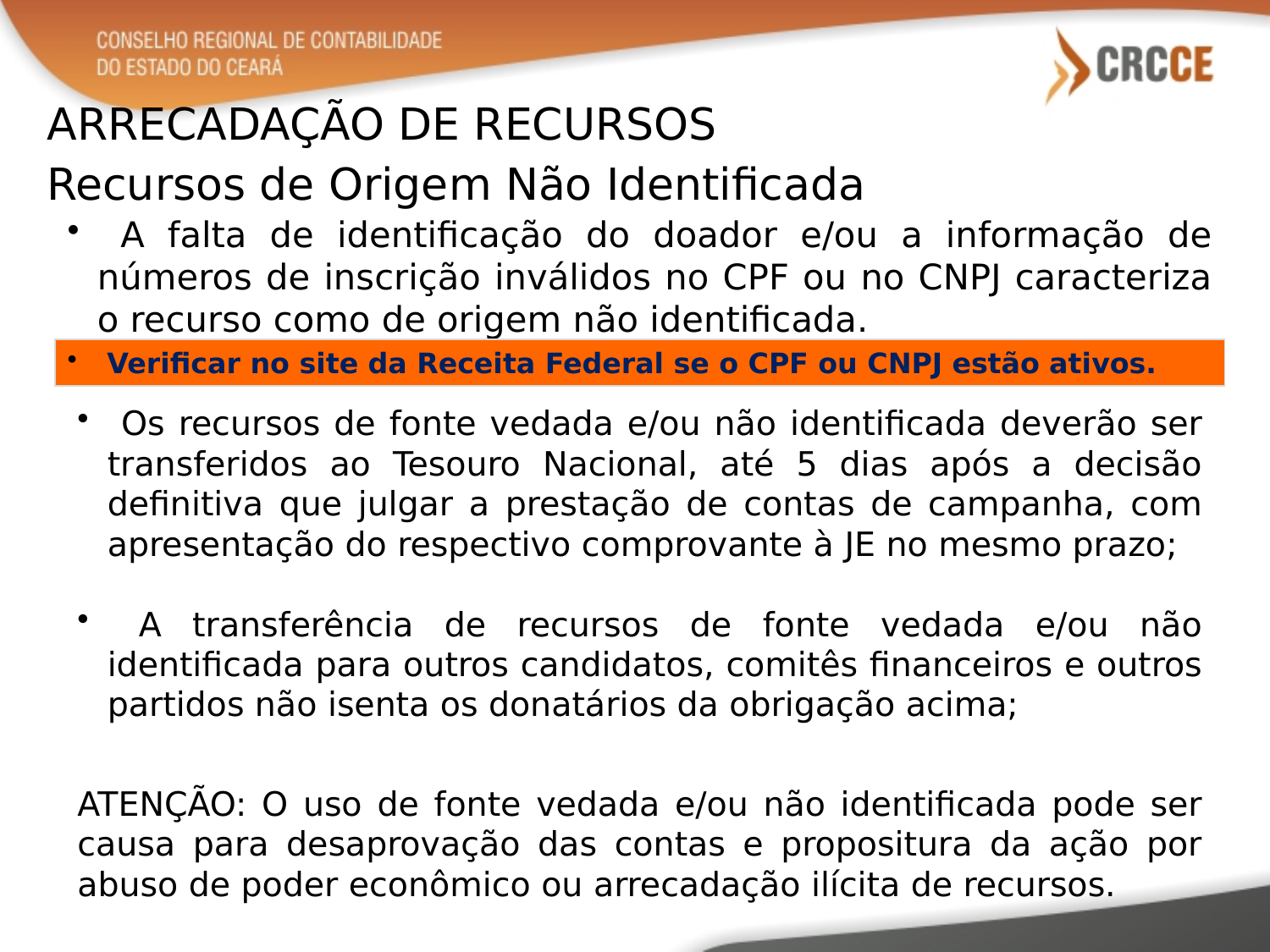

ARRECADAÇÃO DE RECURSOS
Recursos de Origem Não Identificada
 A falta de identificação do doador e/ou a informação de números de inscrição inválidos no CPF ou no CNPJ caracteriza o recurso como de origem não identificada.
 Verificar no site da Receita Federal se o CPF ou CNPJ estão ativos.
 Os recursos de fonte vedada e/ou não identificada deverão ser transferidos ao Tesouro Nacional, até 5 dias após a decisão definitiva que julgar a prestação de contas de campanha, com apresentação do respectivo comprovante à JE no mesmo prazo;

 A transferência de recursos de fonte vedada e/ou não identificada para outros candidatos, comitês financeiros e outros partidos não isenta os donatários da obrigação acima;

ATENÇÃO: O uso de fonte vedada e/ou não identificada pode ser causa para desaprovação das contas e propositura da ação por abuso de poder econômico ou arrecadação ilícita de recursos.